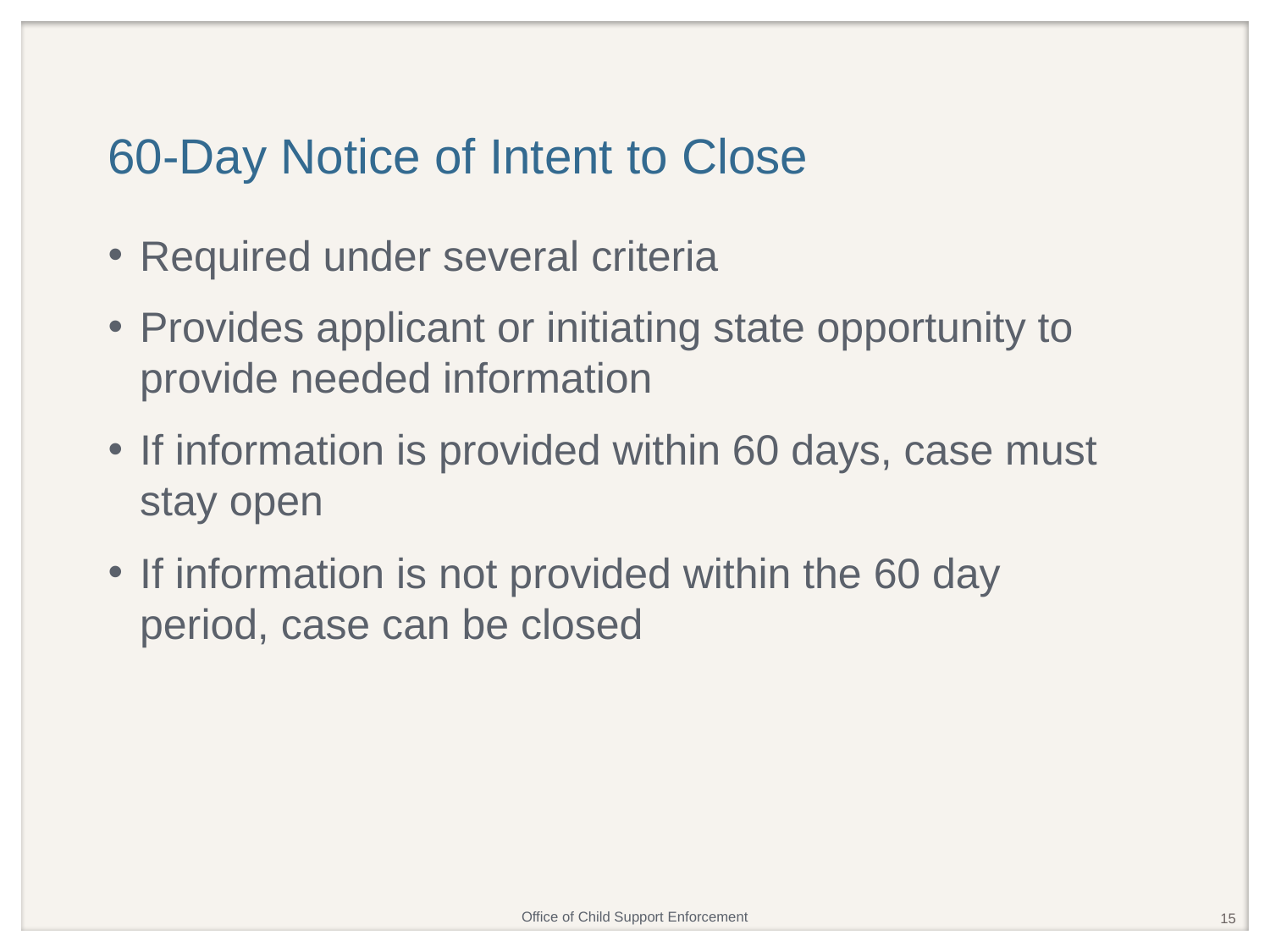

# 60-Day Notice of Intent to Close
Required under several criteria
Provides applicant or initiating state opportunity to provide needed information
If information is provided within 60 days, case must stay open
If information is not provided within the 60 day period, case can be closed

15